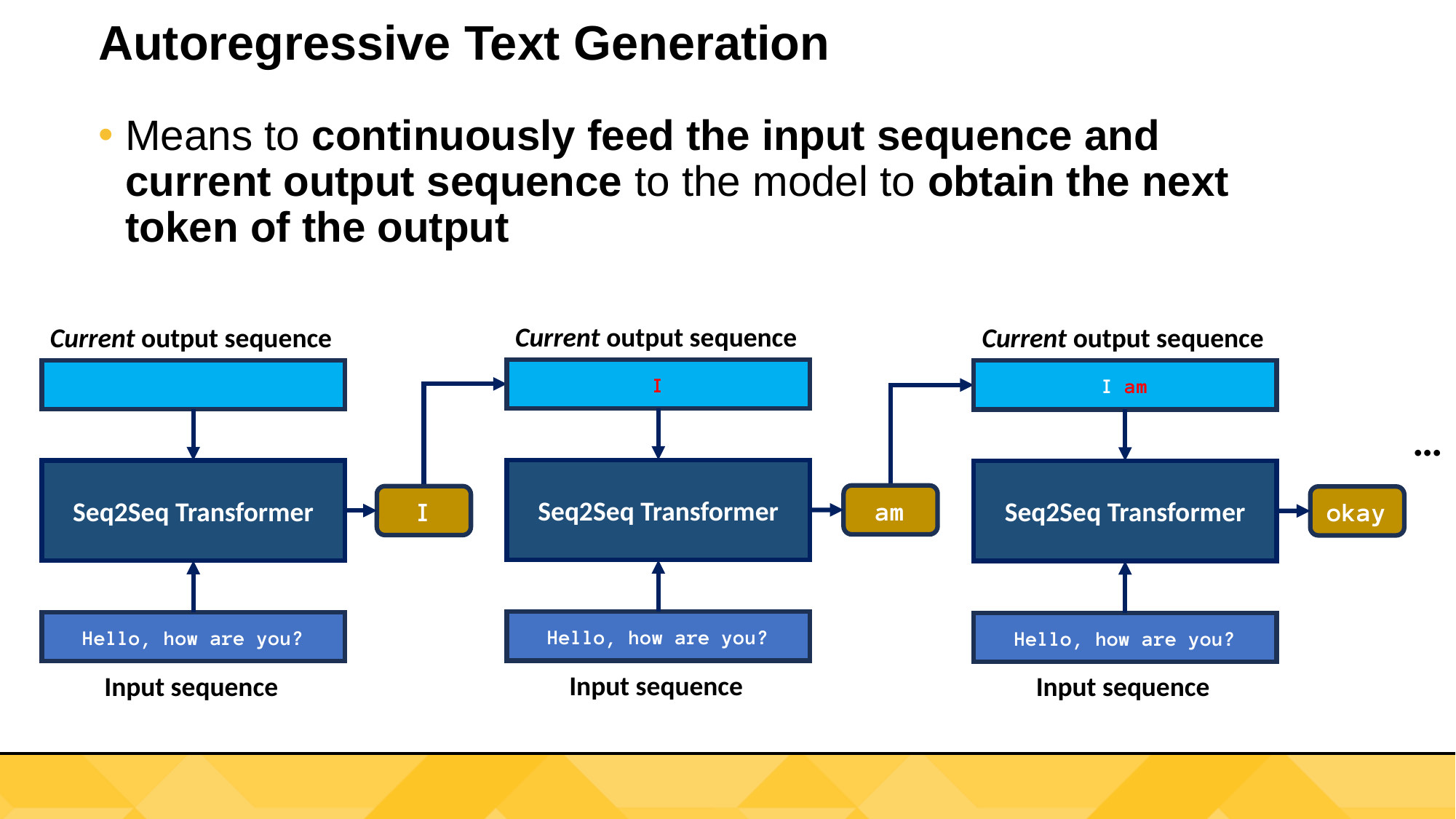

# Autoregressive Text Generation
Means to continuously feed the input sequence and current output sequence to the model to obtain the next token of the output
Current output sequence
Current output sequence
Current output sequence
I

I am
…
Seq2Seq Transformer
Seq2Seq Transformer
Seq2Seq Transformer
am
I
okay
Hello, how are you?
Hello, how are you?
Hello, how are you?
Input sequence
Input sequence
Input sequence